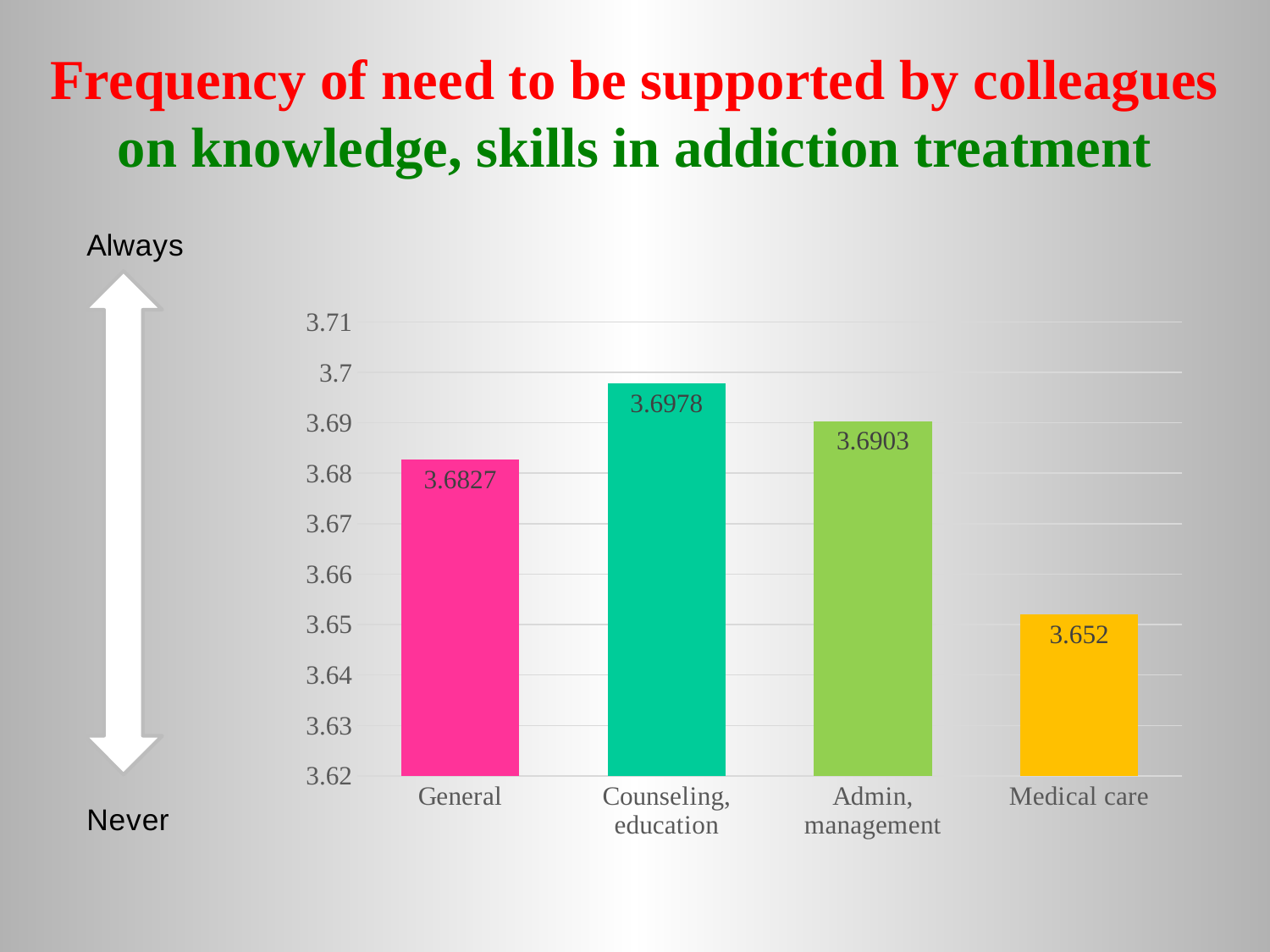

# Frequency of need to be supported by colleagues on knowledge, skills in addiction treatment

### Chart

| Category | Series 1 |
|---|---|
| General | 3.6827 |
| Counseling, education | 3.6978 |
| Admin, management | 3.6903 |
| Medical care | 3.652 |